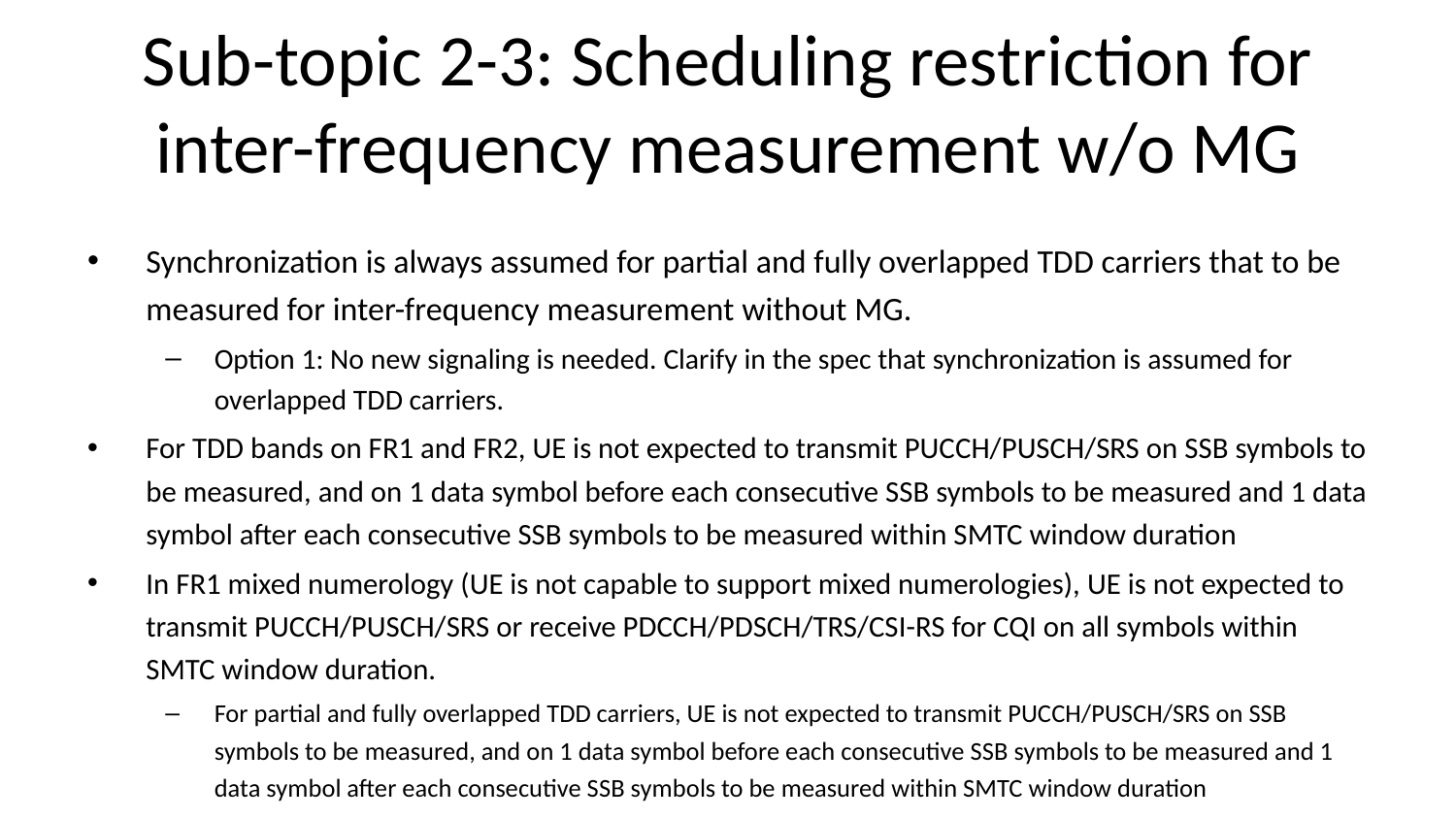

# Sub-topic 2-3: Scheduling restriction for inter-frequency measurement w/o MG
Synchronization is always assumed for partial and fully overlapped TDD carriers that to be measured for inter-frequency measurement without MG.
Option 1: No new signaling is needed. Clarify in the spec that synchronization is assumed for overlapped TDD carriers.
For TDD bands on FR1 and FR2, UE is not expected to transmit PUCCH/PUSCH/SRS on SSB symbols to be measured, and on 1 data symbol before each consecutive SSB symbols to be measured and 1 data symbol after each consecutive SSB symbols to be measured within SMTC window duration
In FR1 mixed numerology (UE is not capable to support mixed numerologies), UE is not expected to transmit PUCCH/PUSCH/SRS or receive PDCCH/PDSCH/TRS/CSI-RS for CQI on all symbols within SMTC window duration.
For partial and fully overlapped TDD carriers, UE is not expected to transmit PUCCH/PUSCH/SRS on SSB symbols to be measured, and on 1 data symbol before each consecutive SSB symbols to be measured and 1 data symbol after each consecutive SSB symbols to be measured within SMTC window duration